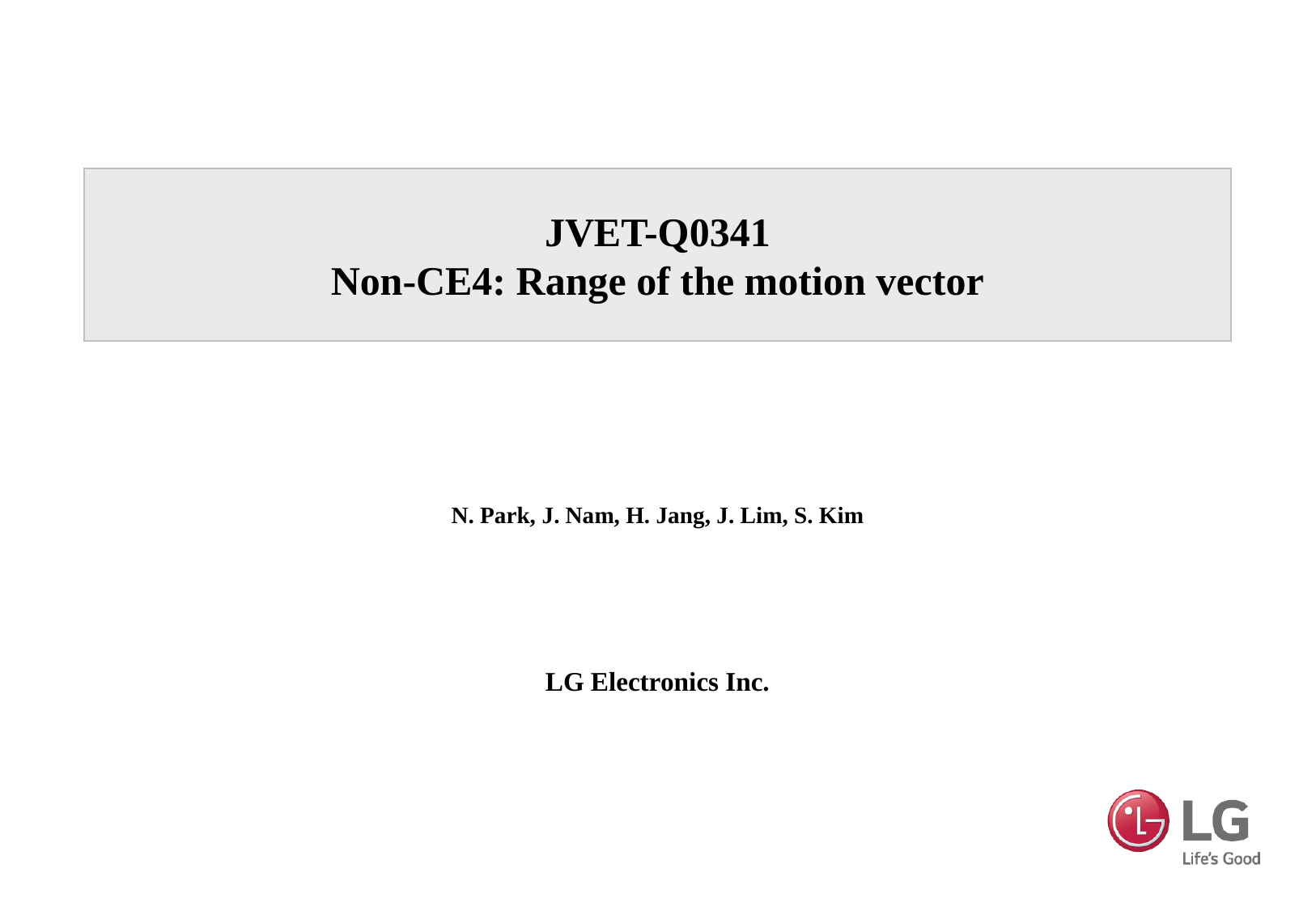

# JVET-Q0341 Non-CE4: Range of the motion vector
N. Park, J. Nam, H. Jang, J. Lim, S. Kim